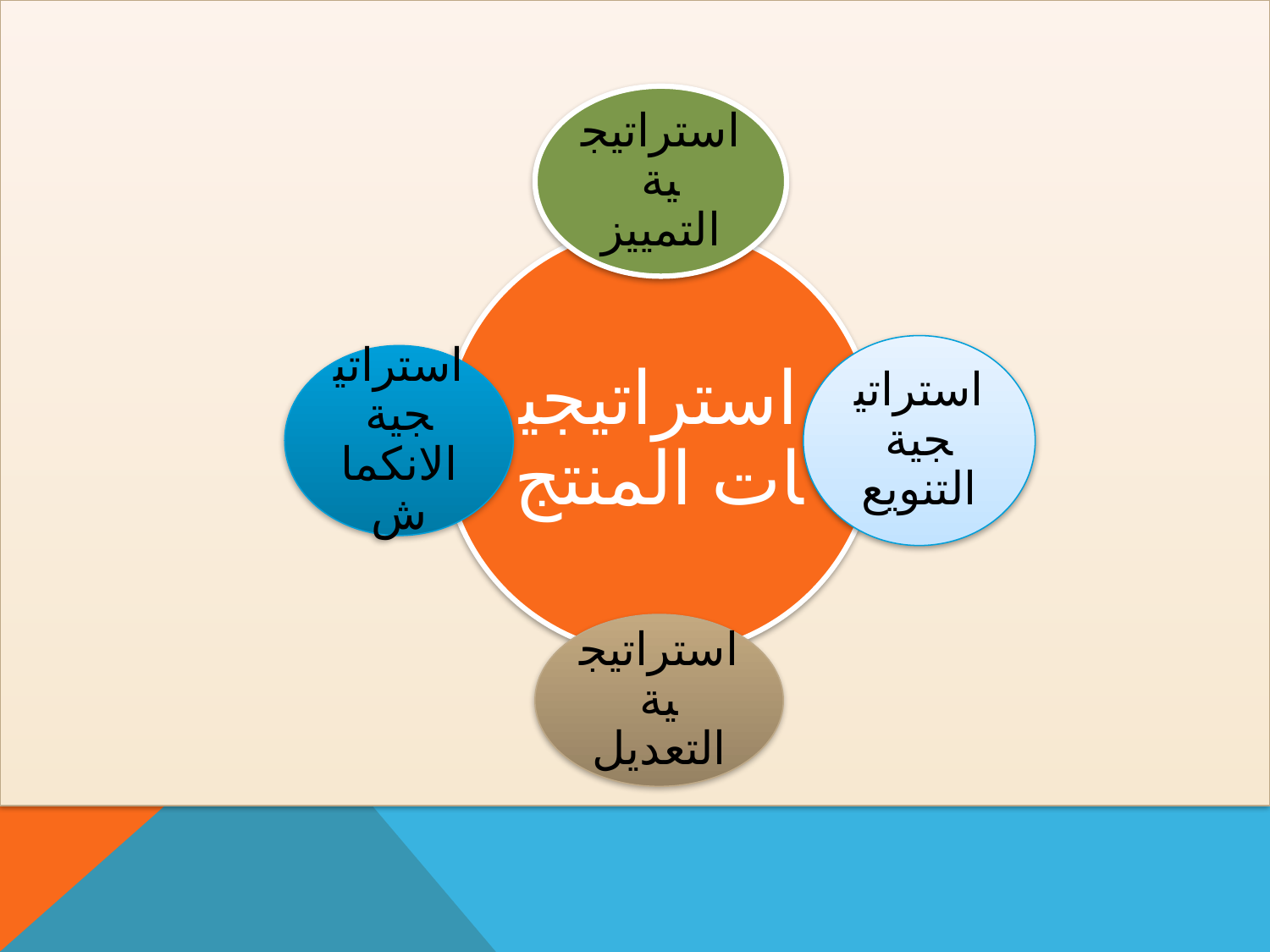

#
استراتيجيات المنتج
استراتيجية التمييز
استراتيجية التنويع
استراتيجية التعديل
استراتيجية الانكماش